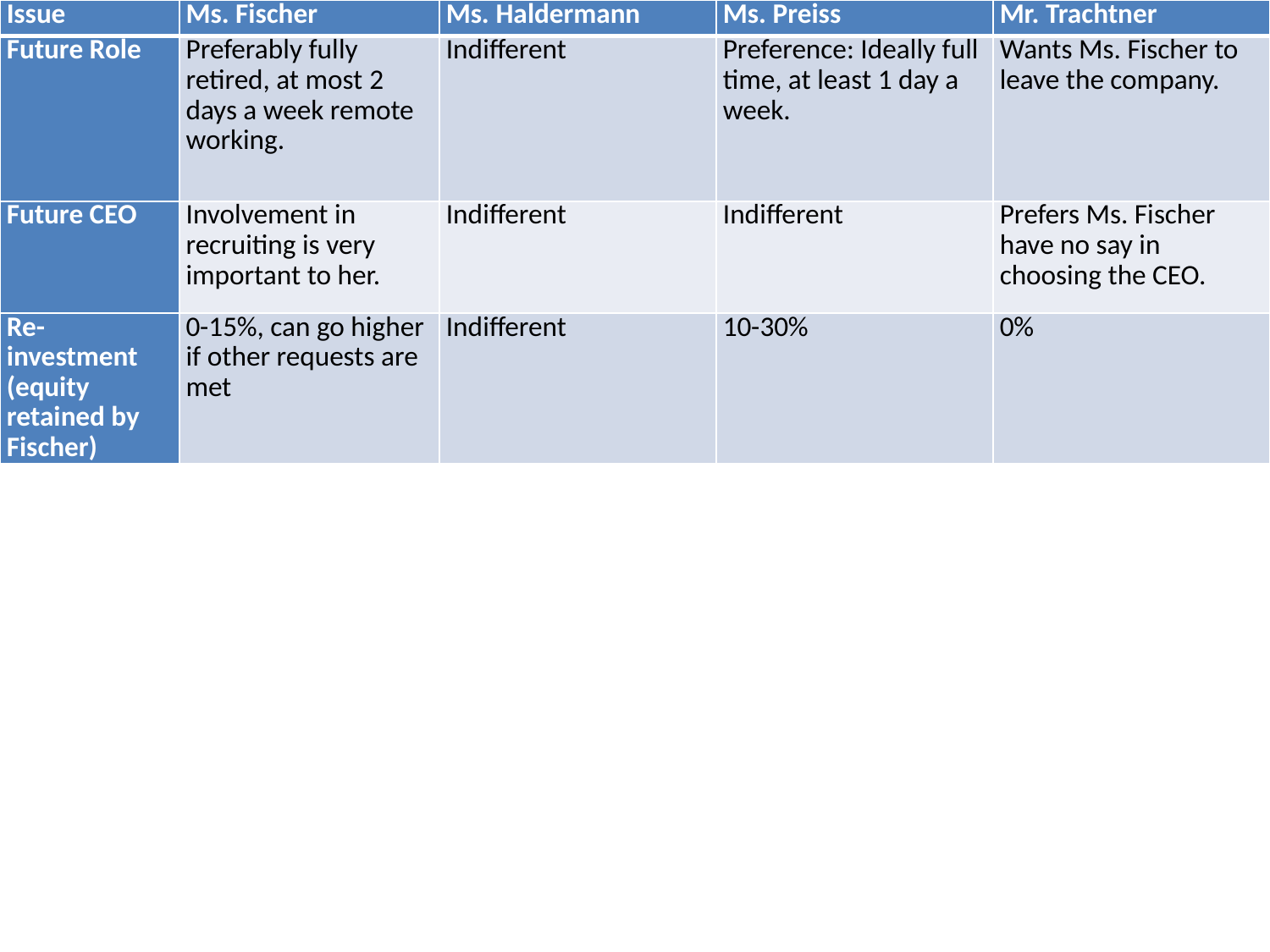

| Issue | Ms. Fischer | Ms. Haldermann | Ms. Preiss | Mr. Trachtner |
| --- | --- | --- | --- | --- |
| Future Role | Preferably fully retired, at most 2 days a week remote working. | Indifferent | Preference: Ideally full time, at least 1 day a week. | Wants Ms. Fischer to leave the company. |
| Future CEO | Involvement in recruiting is very important to her. | Indifferent | Indifferent | Prefers Ms. Fischer have no say in choosing the CEO. |
| Re-investment (equity retained by Fischer) | 0-15%, can go higher if other requests are met | Indifferent | 10-30% | 0% |